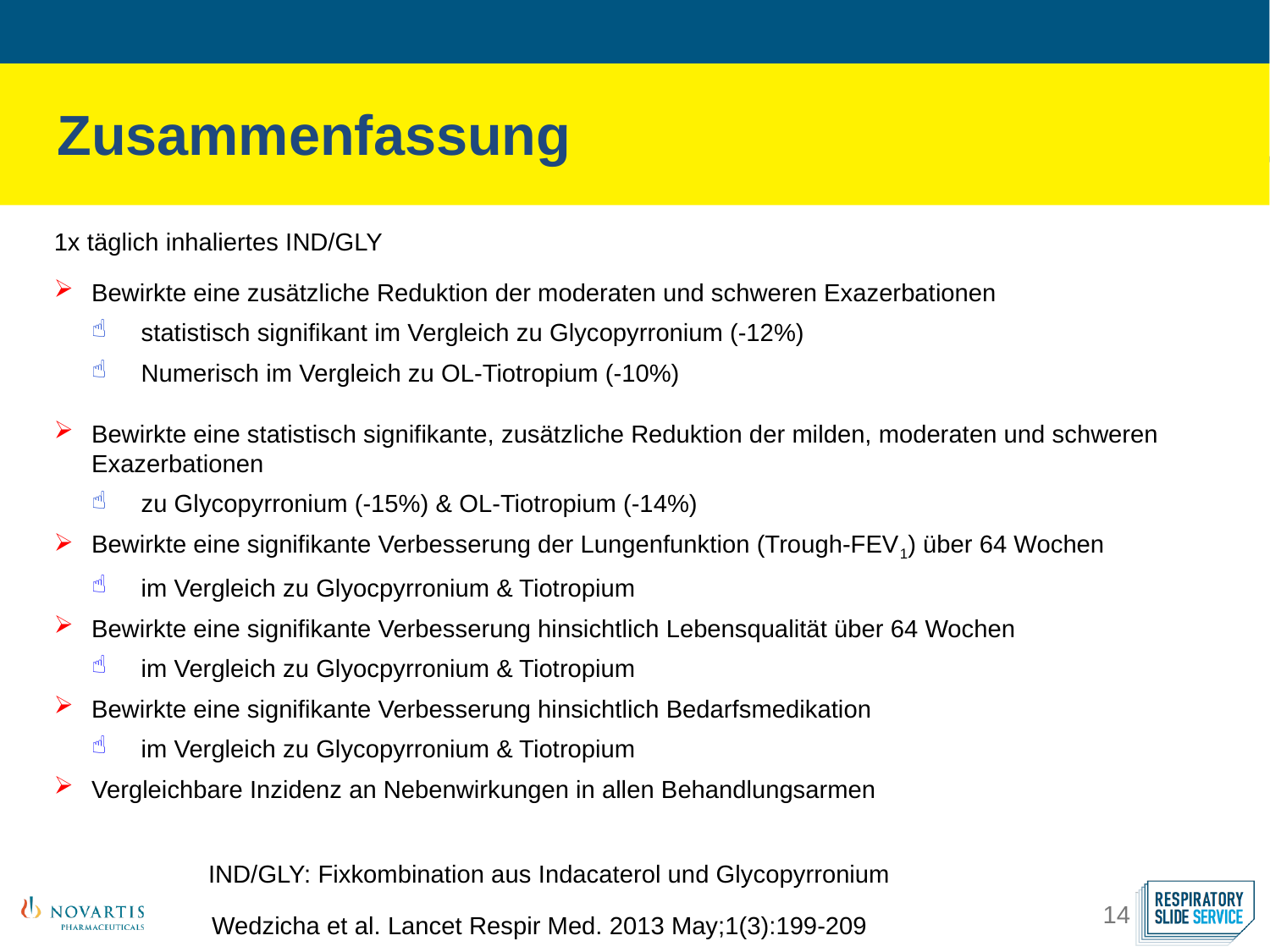

Zusammenfassung
1x täglich inhaliertes IND/GLY
Bewirkte eine zusätzliche Reduktion der moderaten und schweren Exazerbationen
statistisch signifikant im Vergleich zu Glycopyrronium (-12%)
Numerisch im Vergleich zu OL-Tiotropium (-10%)
Bewirkte eine statistisch signifikante, zusätzliche Reduktion der milden, moderaten und schweren Exazerbationen
zu Glycopyrronium (-15%) & OL-Tiotropium (-14%)
Bewirkte eine signifikante Verbesserung der Lungenfunktion (Trough-FEV1) über 64 Wochen
im Vergleich zu Glyocpyrronium & Tiotropium
Bewirkte eine signifikante Verbesserung hinsichtlich Lebensqualität über 64 Wochen
im Vergleich zu Glyocpyrronium & Tiotropium
Bewirkte eine signifikante Verbesserung hinsichtlich Bedarfsmedikation
im Vergleich zu Glycopyrronium & Tiotropium
Vergleichbare Inzidenz an Nebenwirkungen in allen Behandlungsarmen

IND/GLY: Fixkombination aus Indacaterol und Glycopyrronium
Wedzicha et al. Lancet Respir Med. 2013 May;1(3):199-209